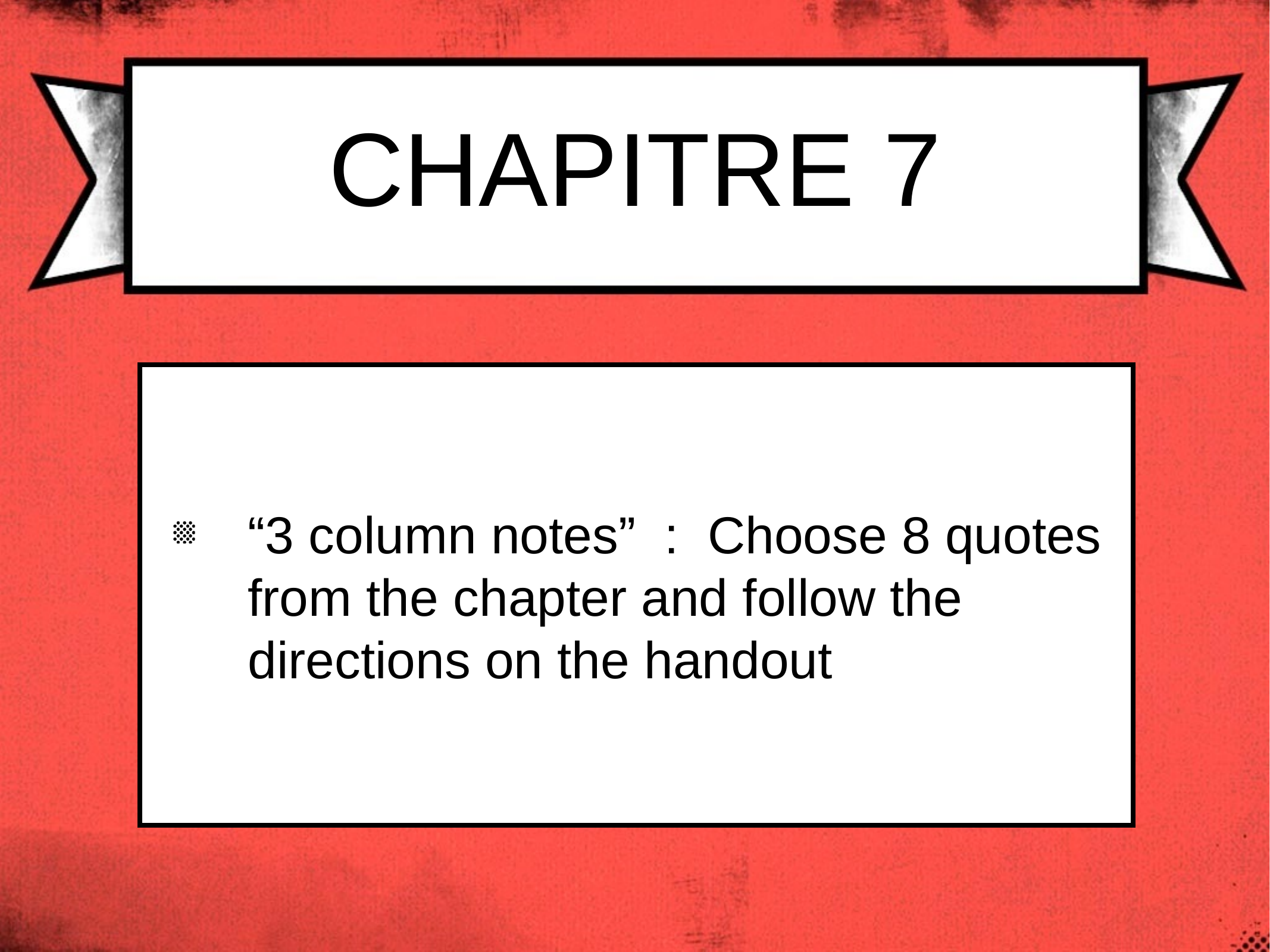

# CHAPITRE 7
“3 column notes”  :  Choose 8 quotes from the chapter and follow the directions on the handout